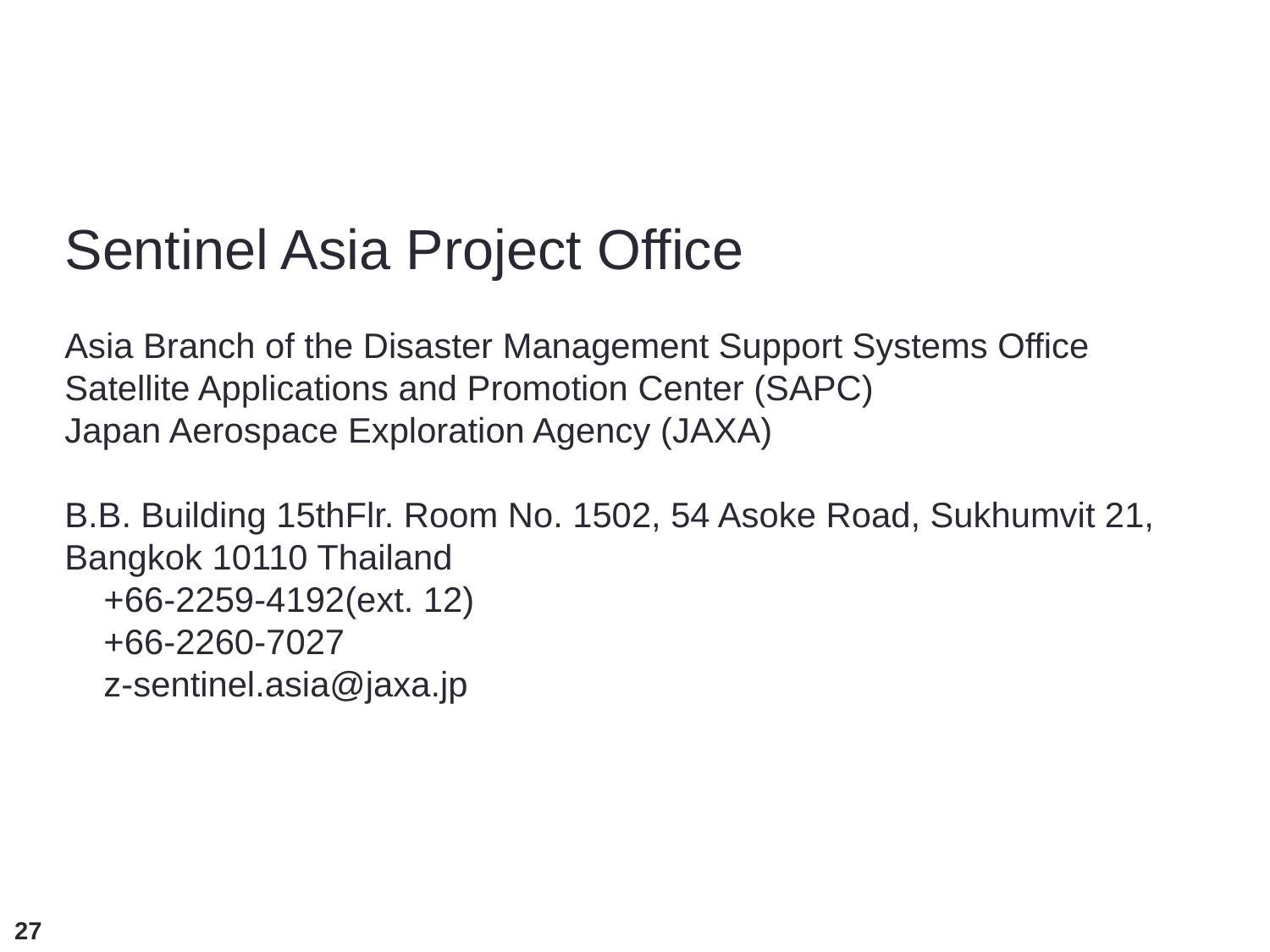

Sentinel Asia Project Office

Asia Branch of the Disaster Management Support Systems Office    Satellite Applications and Promotion Center (SAPC)
Japan Aerospace Exploration Agency (JAXA)

B.B. Building 15thFlr. Room No. 1502, 54 Asoke Road, Sukhumvit 21, Bangkok 10110 Thailand
    +66-2259-4192(ext. 12)
    +66-2260-7027
    z-sentinel.asia@jaxa.jp
27